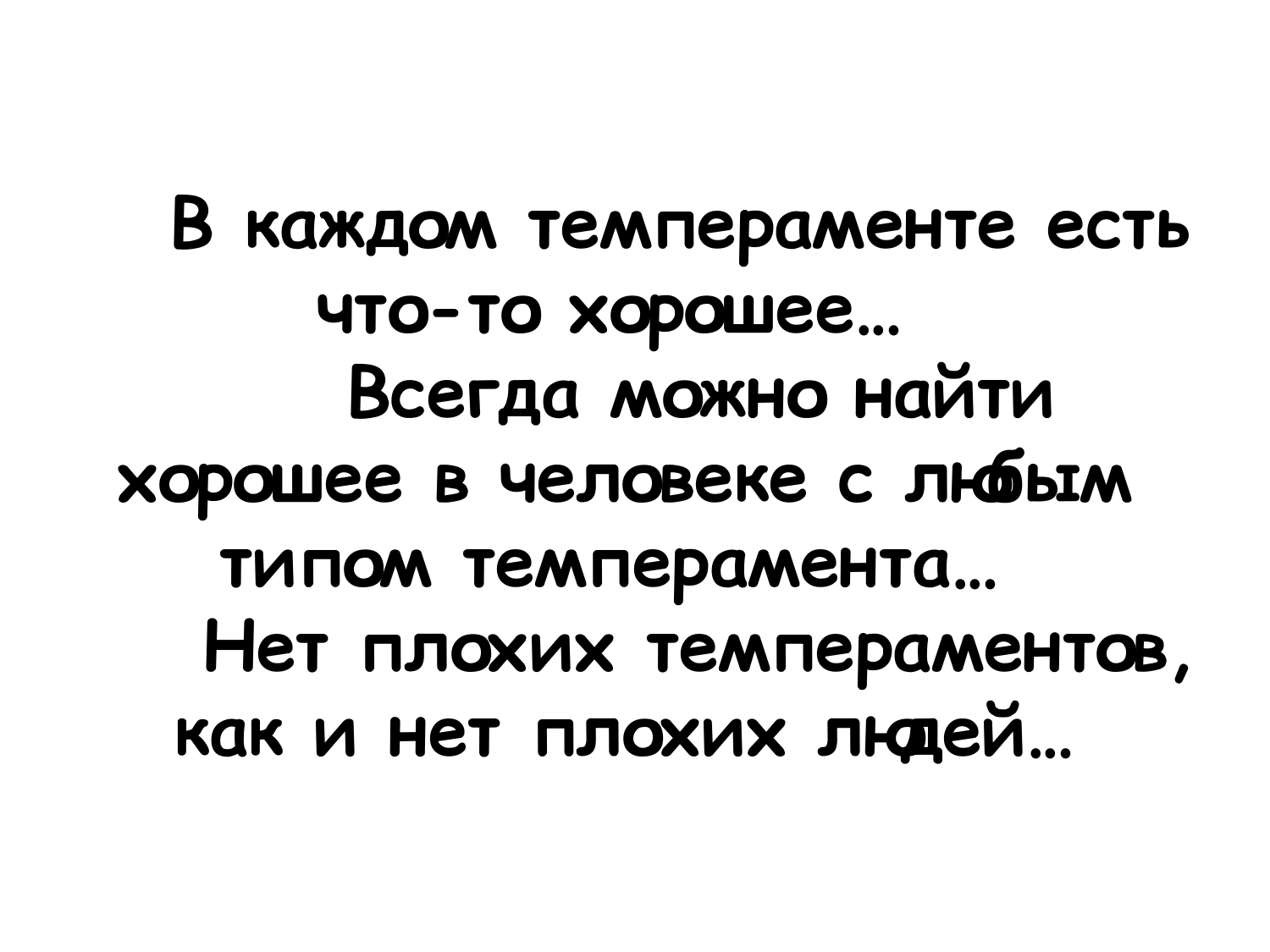

# В каждом темпераменте есть что-то хорошее… Всегда можно найти хорошее в человеке с любым типом темперамента… Нет плохих темпераментов, как и нет плохих людей…